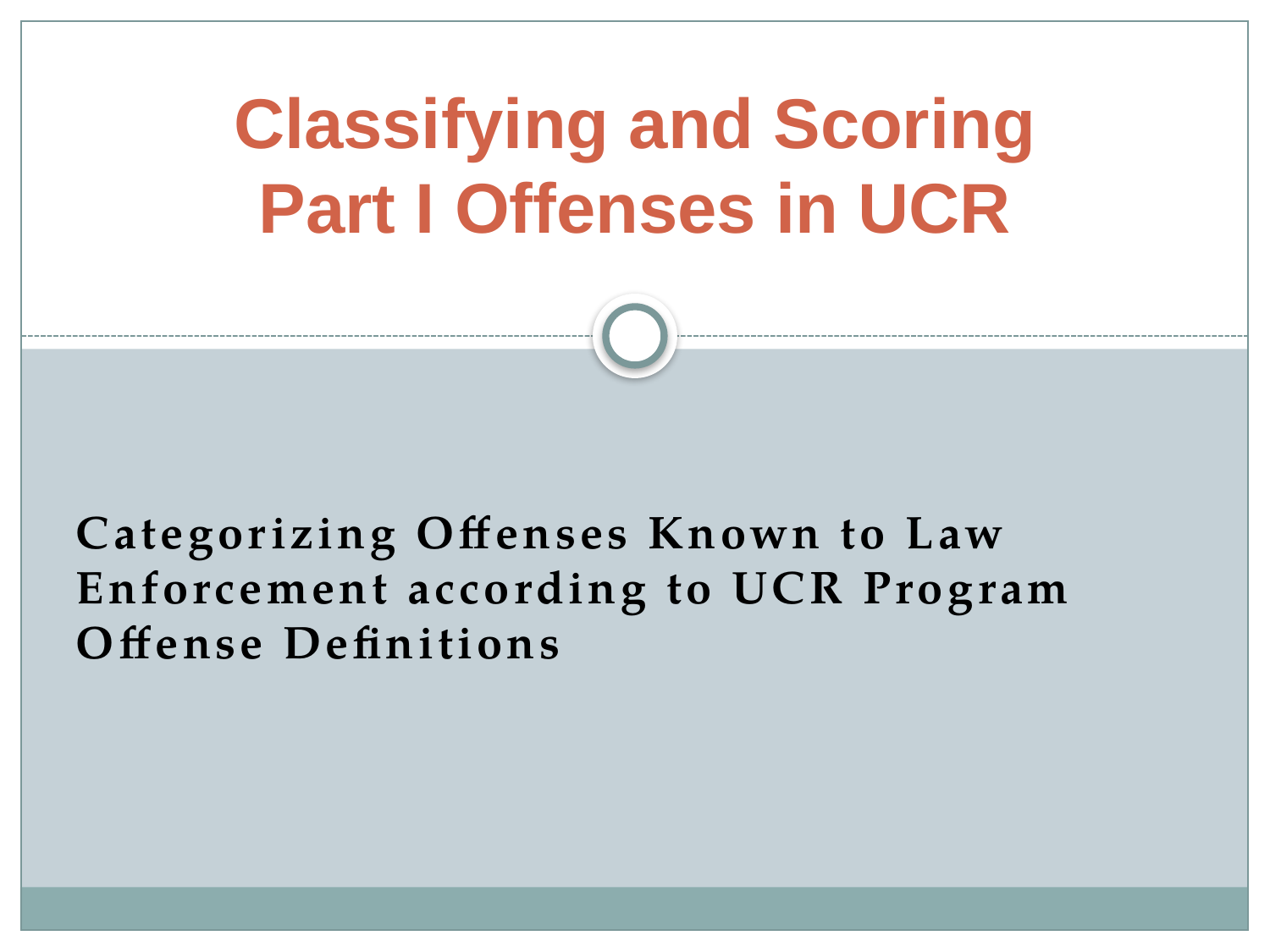

# Classifying and Scoring Part I Offenses in UCR
Categorizing Offenses Known to Law Enforcement according to UCR Program Offense Definitions